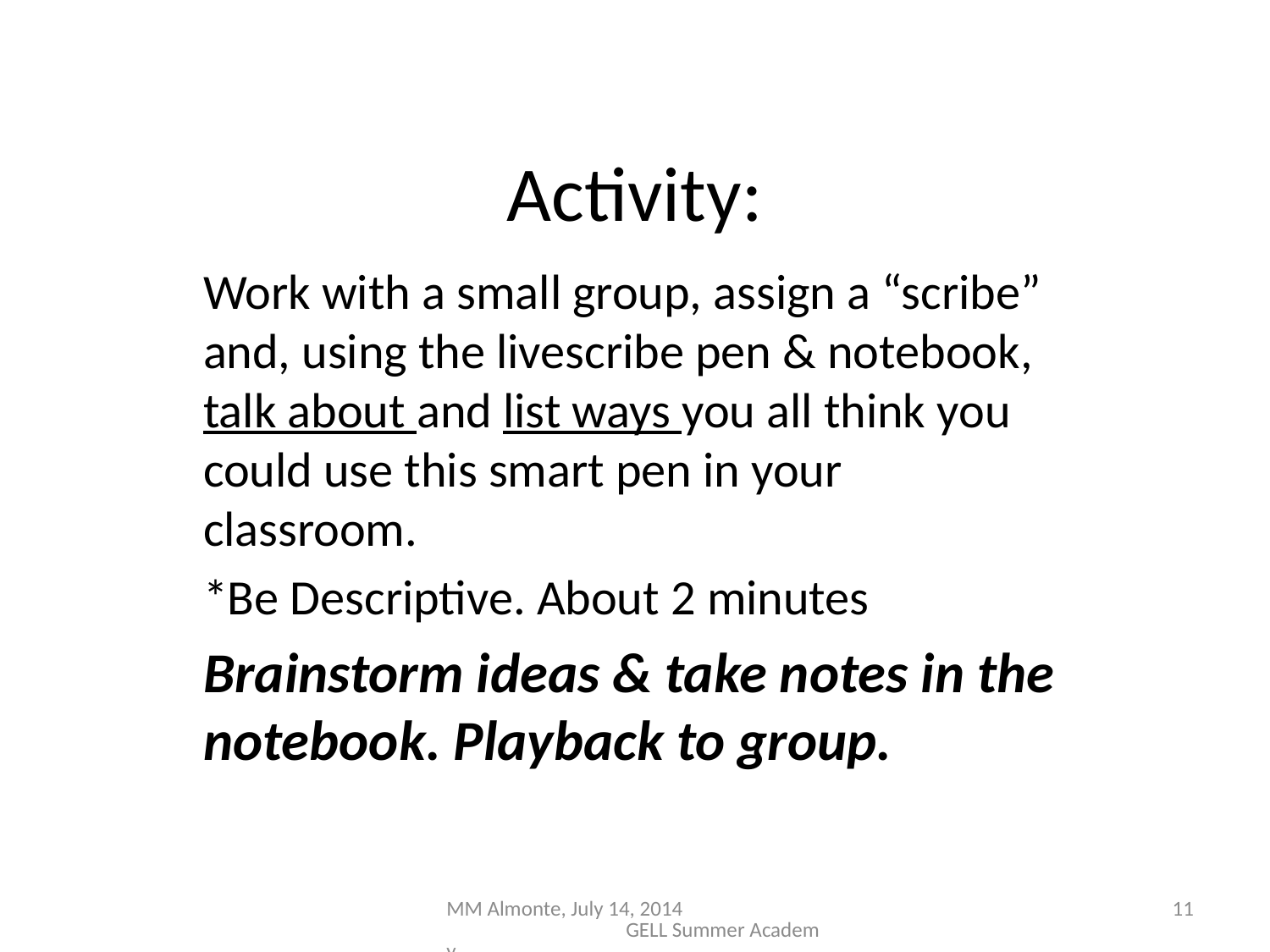

# Activity:
Work with a small group, assign a “scribe” and, using the livescribe pen & notebook, talk about and list ways you all think you could use this smart pen in your classroom.
*Be Descriptive. About 2 minutes
Brainstorm ideas & take notes in the notebook. Playback to group.
MM Almonte, July 14, 2014                                                                 GELL Summer Academy
11